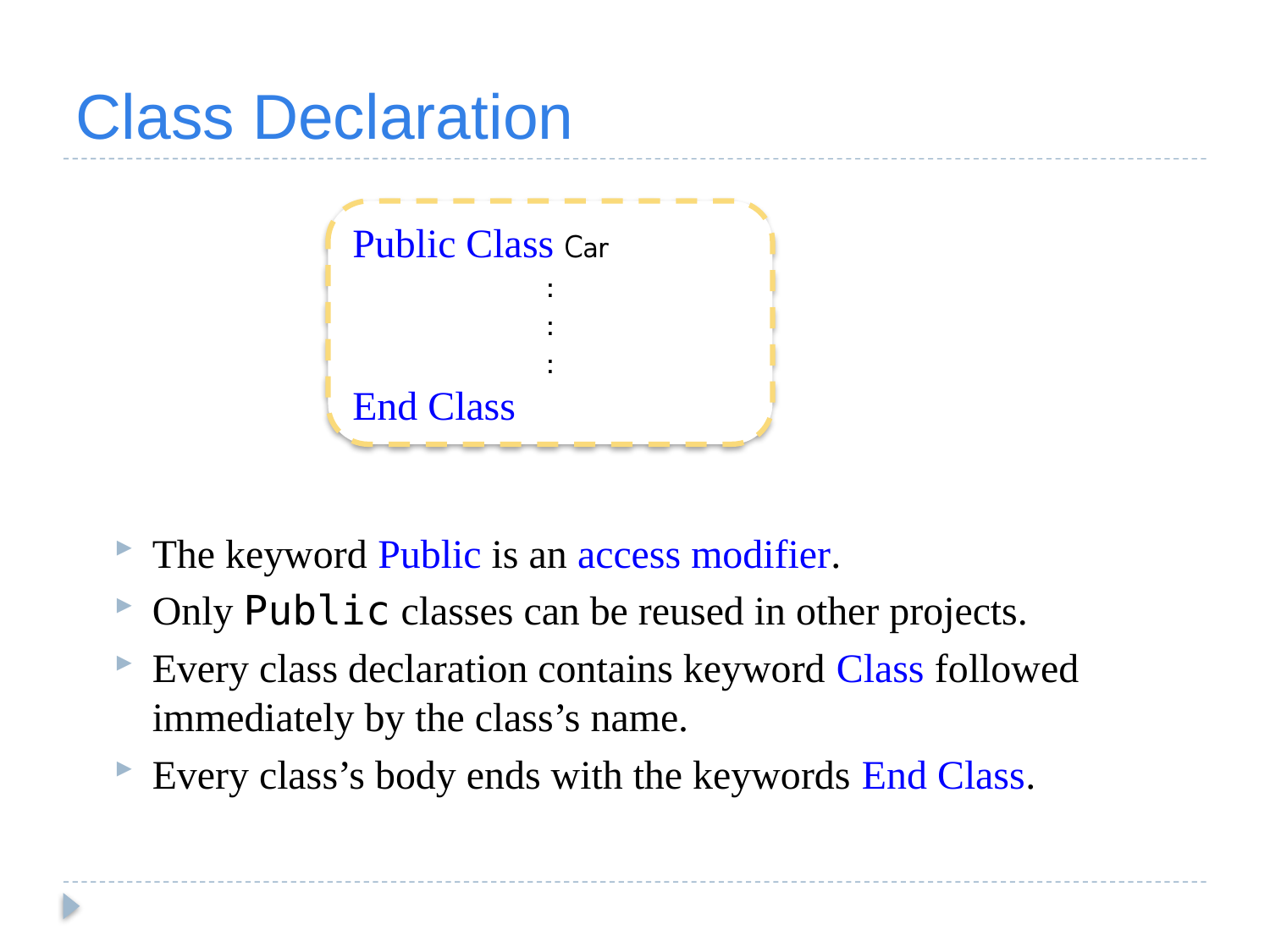

# Class Declaration

The keyword Public is an access modifier.
Only Public classes can be reused in other projects.
Every class declaration contains keyword Class followed immediately by the class’s name.
Every class’s body ends with the keywords End Class.
Public Class Car
:
:
:
End Class